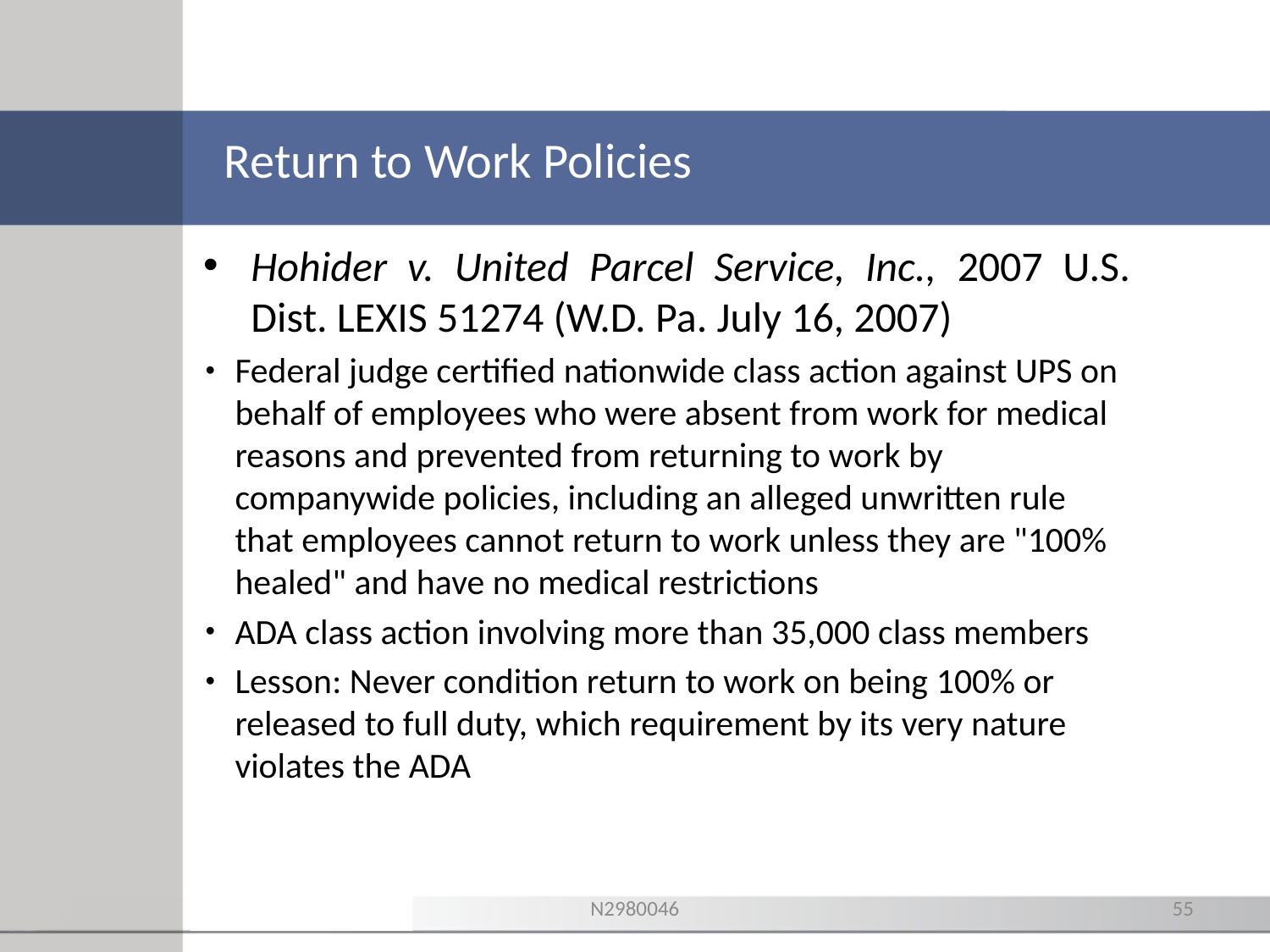

# Return to Work Policies
Hohider v. United Parcel Service, Inc., 2007 U.S. Dist. LEXIS 51274 (W.D. Pa. July 16, 2007)
Federal judge certified nationwide class action against UPS on behalf of employees who were absent from work for medical reasons and prevented from returning to work by companywide policies, including an alleged unwritten rule that employees cannot return to work unless they are "100% healed" and have no medical restrictions
ADA class action involving more than 35,000 class members
Lesson: Never condition return to work on being 100% or released to full duty, which requirement by its very nature violates the ADA

N2980046
55